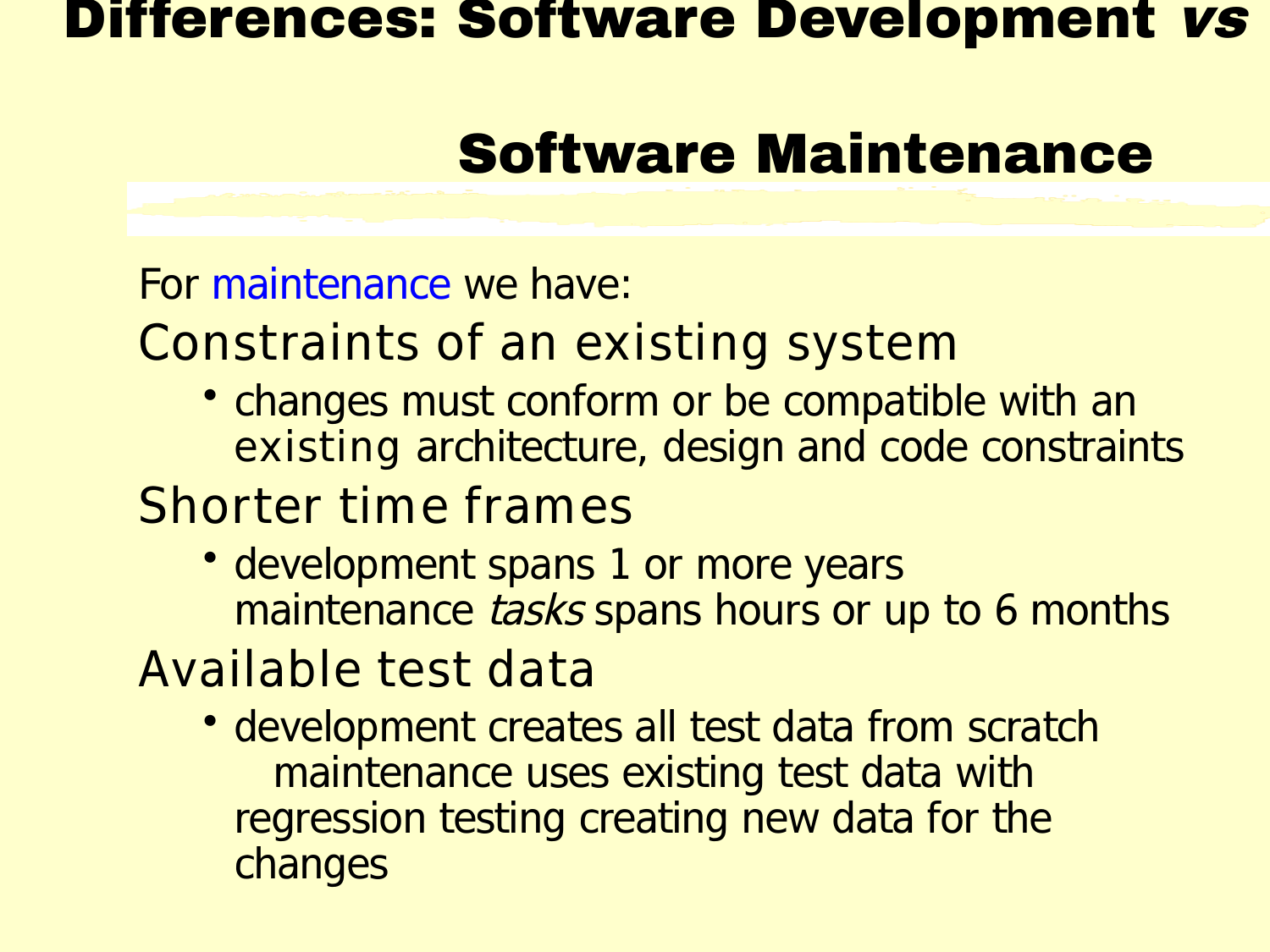

# Differences: Software Development vs Software Maintenance
For maintenance we have:
Constraints of an existing system
changes must conform or be compatible with an existing architecture, design and code constraints
Shorter time frames
development spans 1 or more years           maintenance tasks spans hours or up to 6 months
Available test data
development creates all test data from scratch            maintenance uses existing test data with regression testing creating new data for the changes